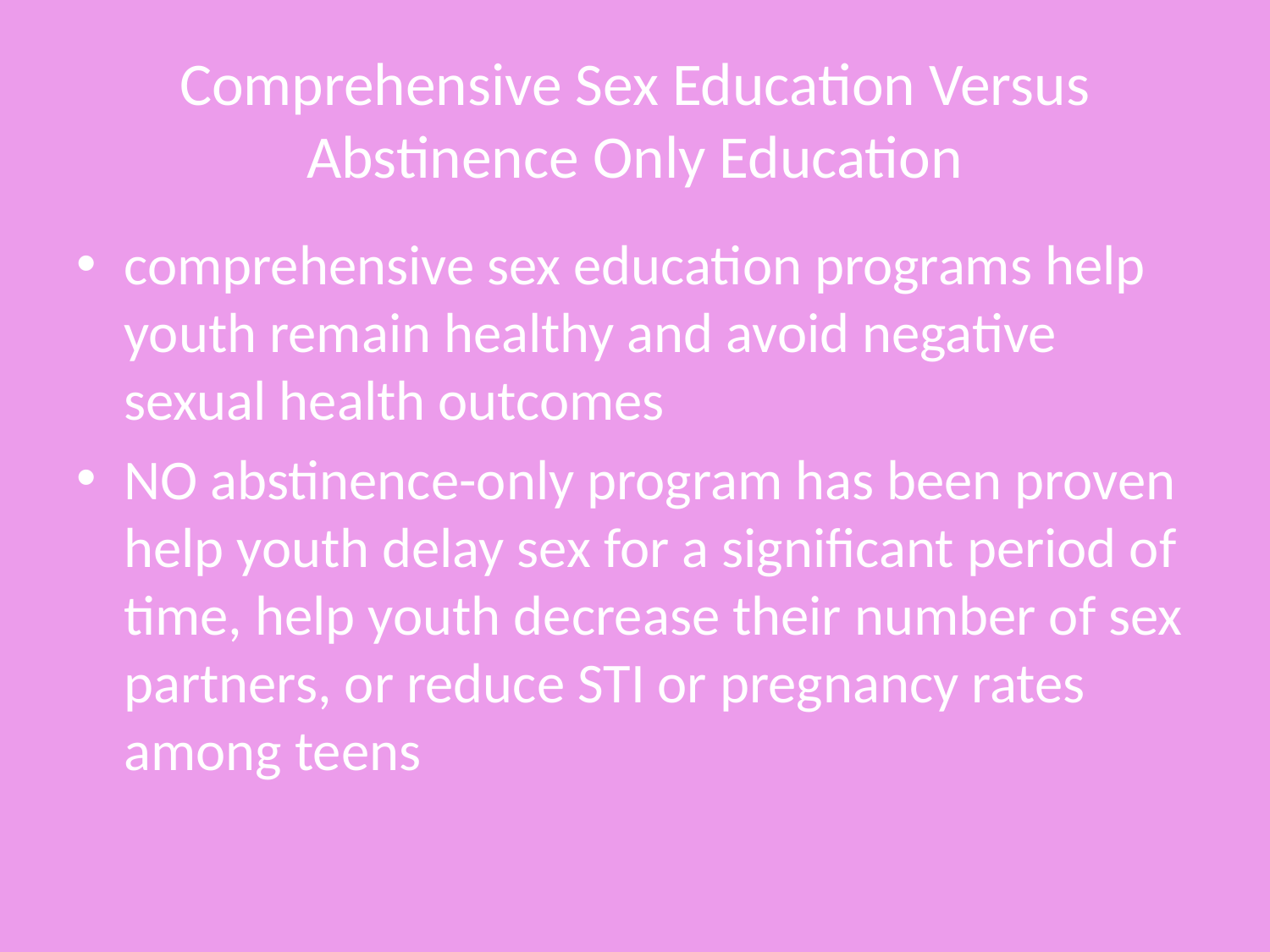

# Comprehensive Sex Education Versus Abstinence Only Education
comprehensive sex education programs help youth remain healthy and avoid negative sexual health outcomes
NO abstinence-only program has been proven help youth delay sex for a significant period of time, help youth decrease their number of sex partners, or reduce STI or pregnancy rates among teens